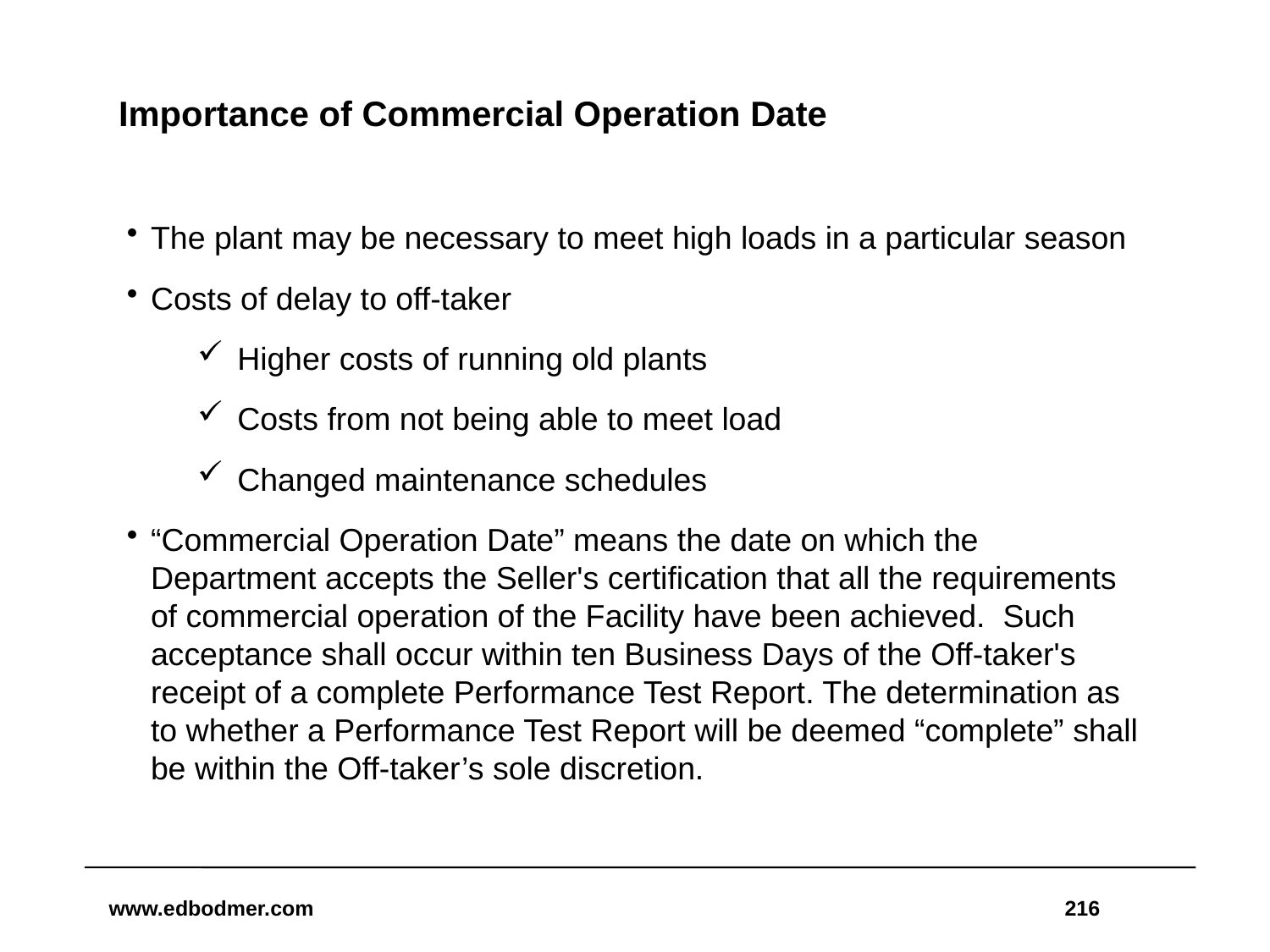

# Importance of Commercial Operation Date
The plant may be necessary to meet high loads in a particular season
Costs of delay to off-taker
Higher costs of running old plants
Costs from not being able to meet load
Changed maintenance schedules
“Commercial Operation Date” means the date on which the Department accepts the Seller's certification that all the requirements of commercial operation of the Facility have been achieved.  Such acceptance shall occur within ten Business Days of the Off-taker's receipt of a complete Performance Test Report. The determination as to whether a Performance Test Report will be deemed “complete” shall be within the Off-taker’s sole discretion.